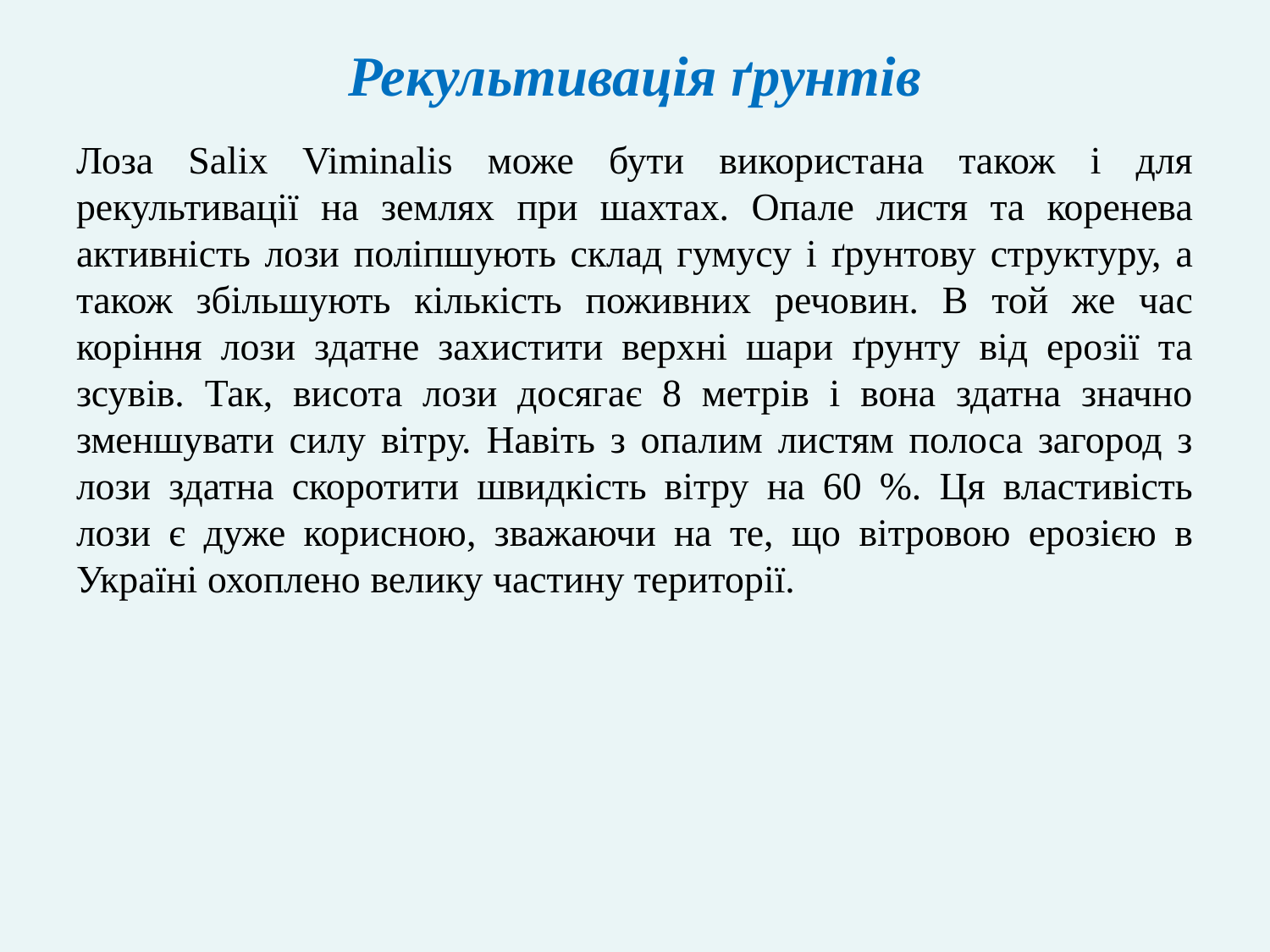

# Рекультивація ґрунтів
Лоза Salix Viminalis може бути використана також і для рекультивації на землях при шахтах. Опале листя та коренева активність лози поліпшують склад гумусу і ґрунтову структуру, а також збільшують кількість поживних речовин. В той же час коріння лози здатне захистити верхні шари ґрунту від ерозії та зсувів. Так, висота лози досягає 8 метрів і вона здатна значно зменшувати силу вітру. Навіть з опалим листям полоса загород з лози здатна скоротити швидкість вітру на 60 %. Ця властивість лози є дуже корисною, зважаючи на те, що вітровою ерозією в Україні охоплено велику частину території.